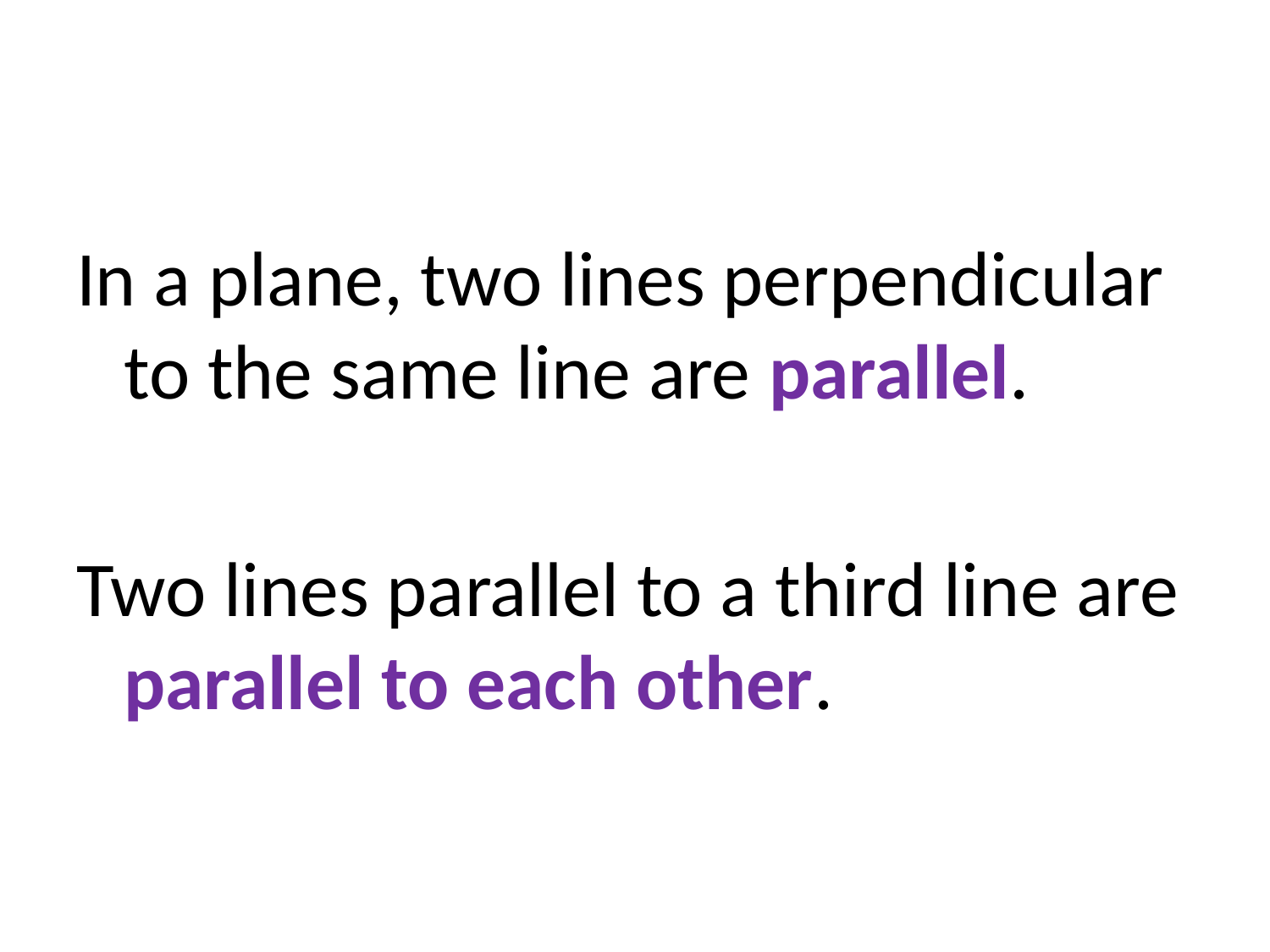

#
In a plane, two lines perpendicular to the same line are parallel.

Two lines parallel to a third line are parallel to each other.